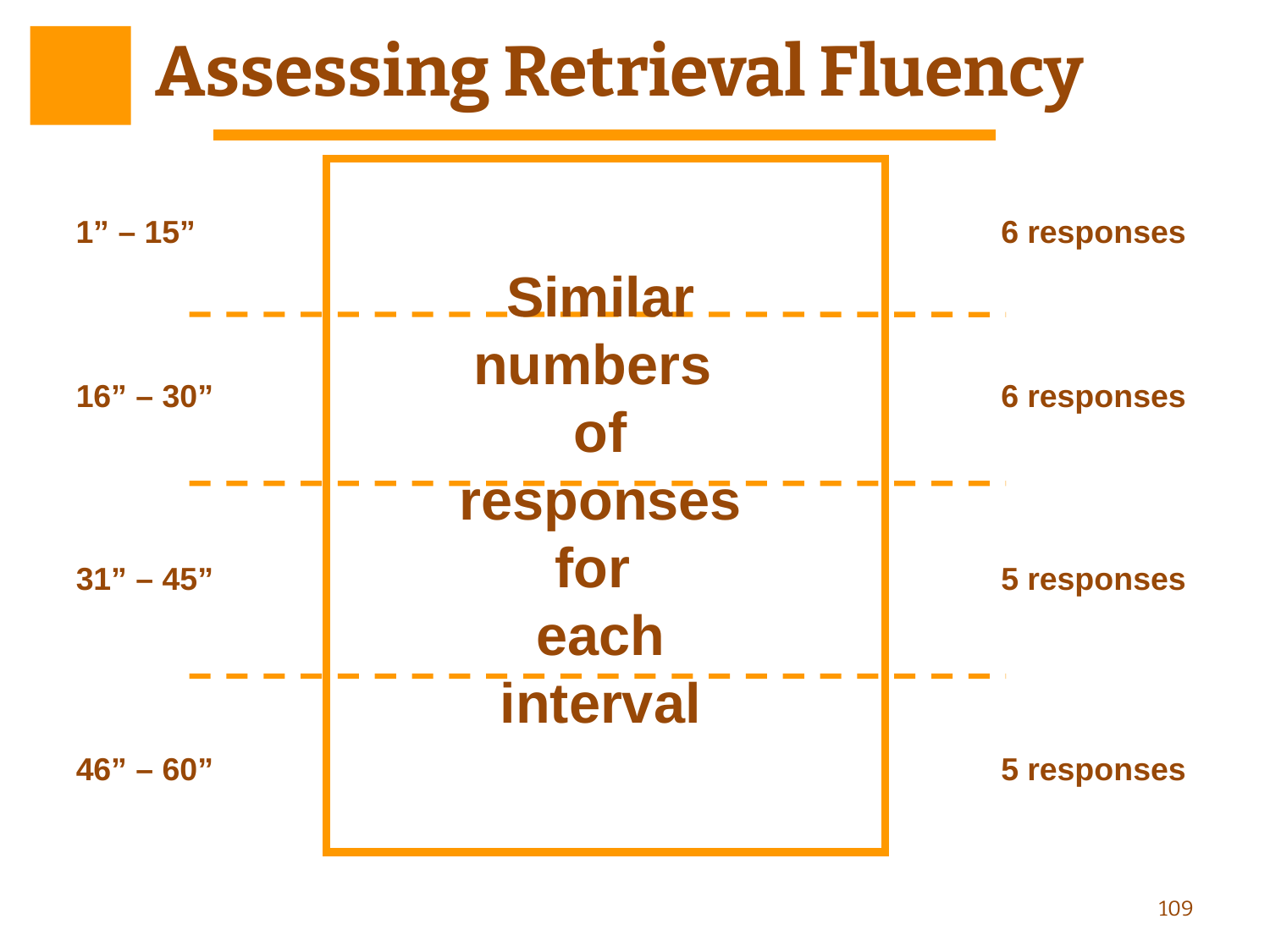

# Assessing Retrieval Fluency

1” – 15”
6 responses
Similar numbers
of responses for
each interval

16” – 30”
6 responses
31” – 45”
5 responses
46” – 60”
5 responses
109